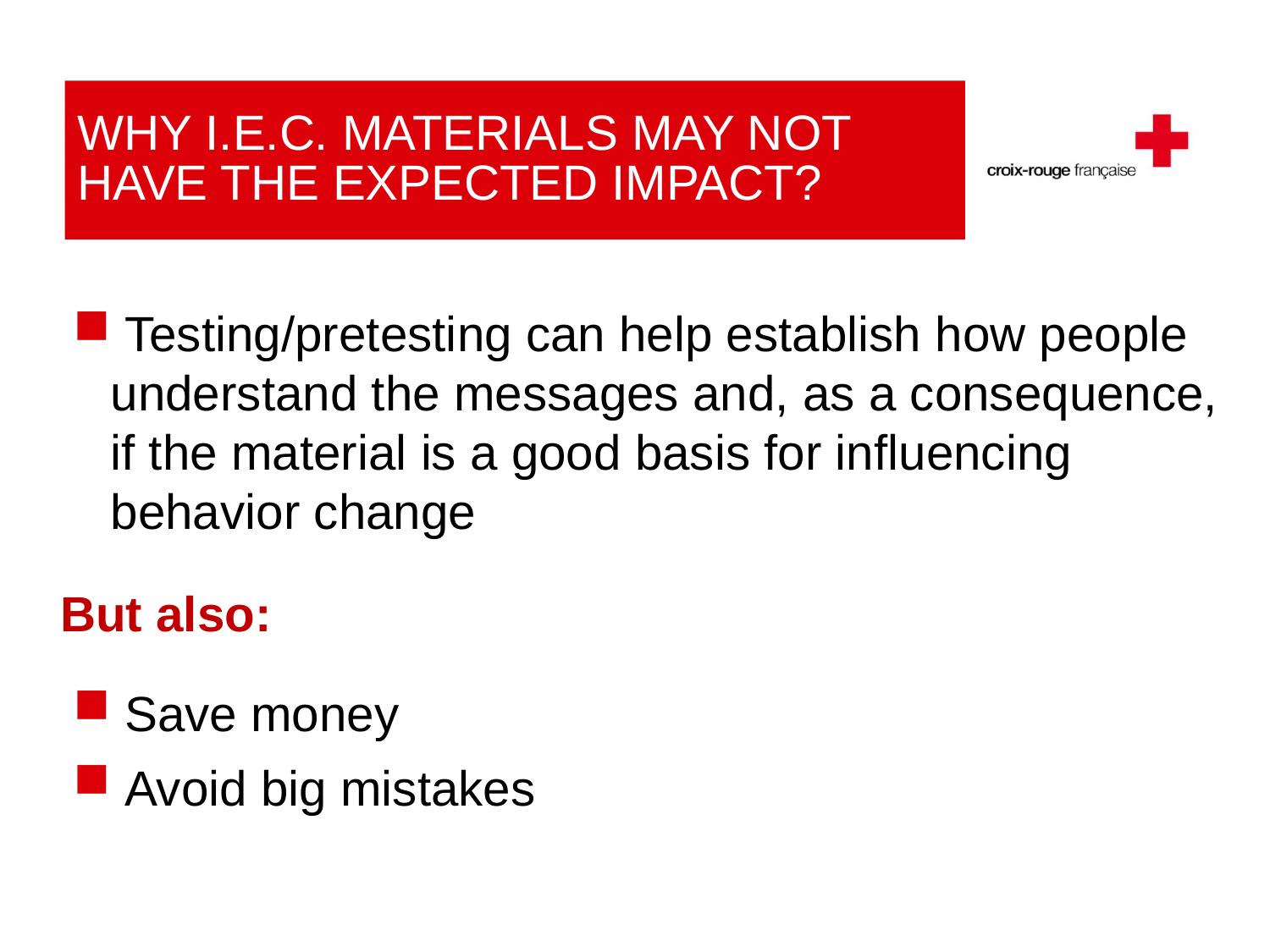

# WHY I.E.C. MATERIALS MAY NOT HAVE THE EXPECTED IMPACT?
 Testing/pretesting can help establish how people understand the messages and, as a consequence, if the material is a good basis for influencing behavior change
But also:
 Save money
 Avoid big mistakes